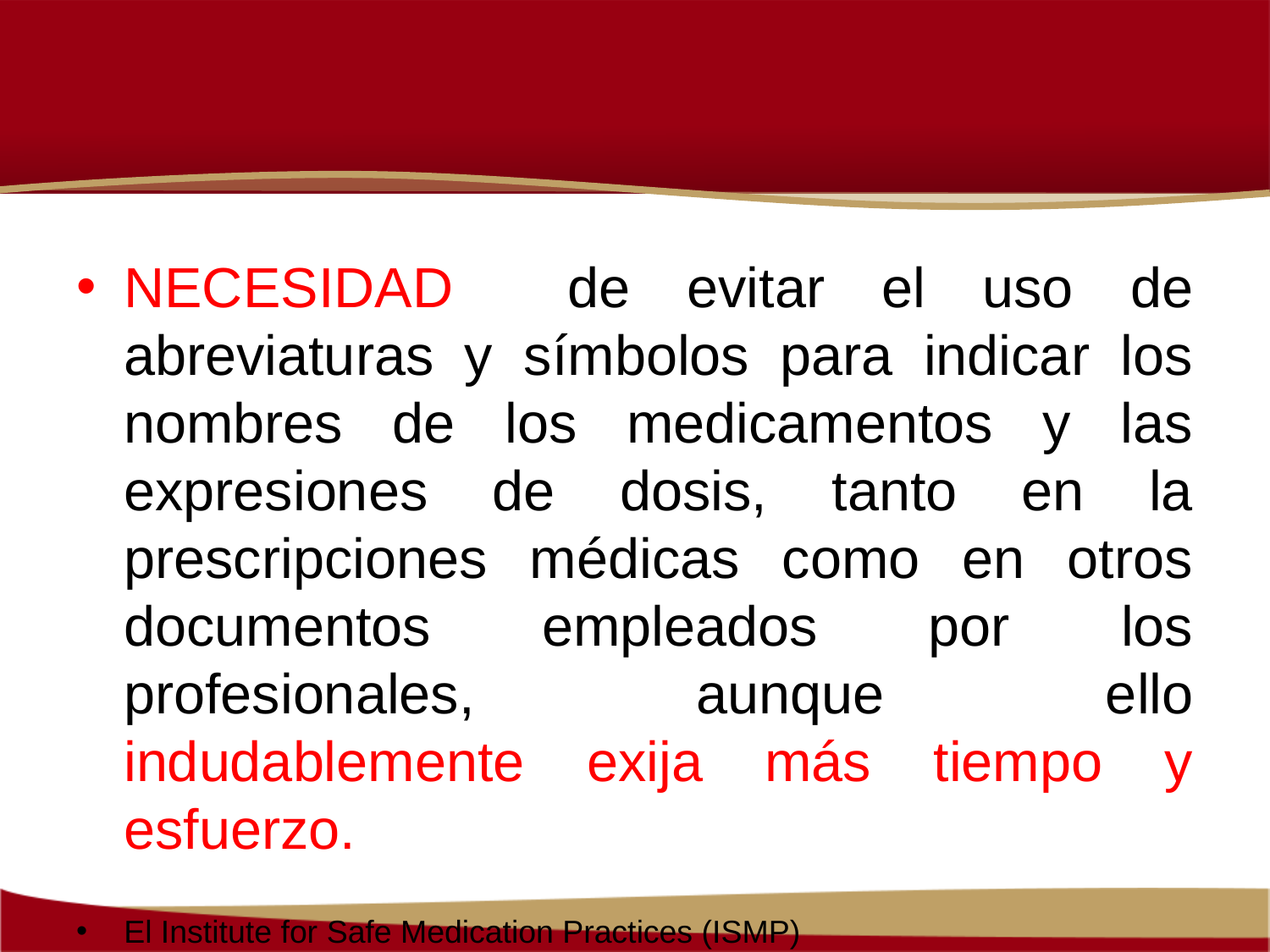

#

NECESIDAD  de evitar el uso de abreviaturas y símbolos para indicar los nombres de los medicamentos y las expresiones de dosis, tanto en la prescripciones médicas como en otros documentos empleados por los profesionales, aunque ello indudablemente exija más tiempo y esfuerzo.

El Institute for Safe Medication Practices (ISMP)